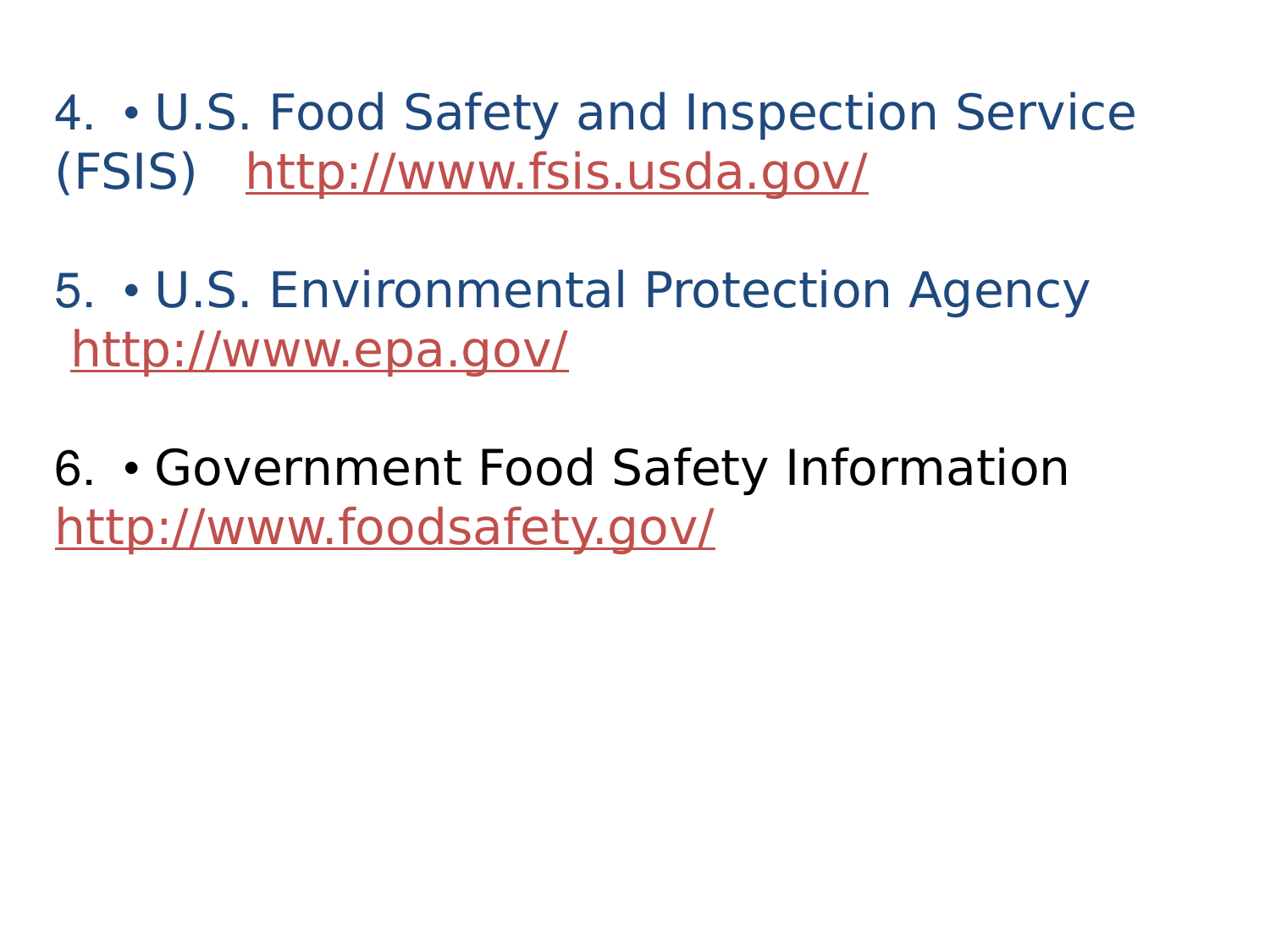

4.  • U.S. Food Safety and Inspection Service (FSIS)   http://www.fsis.usda.gov/

5.  • U.S. Environmental Protection Agency
 http://www.epa.gov/

6.  • Government Food Safety Information
http://www.foodsafety.gov/